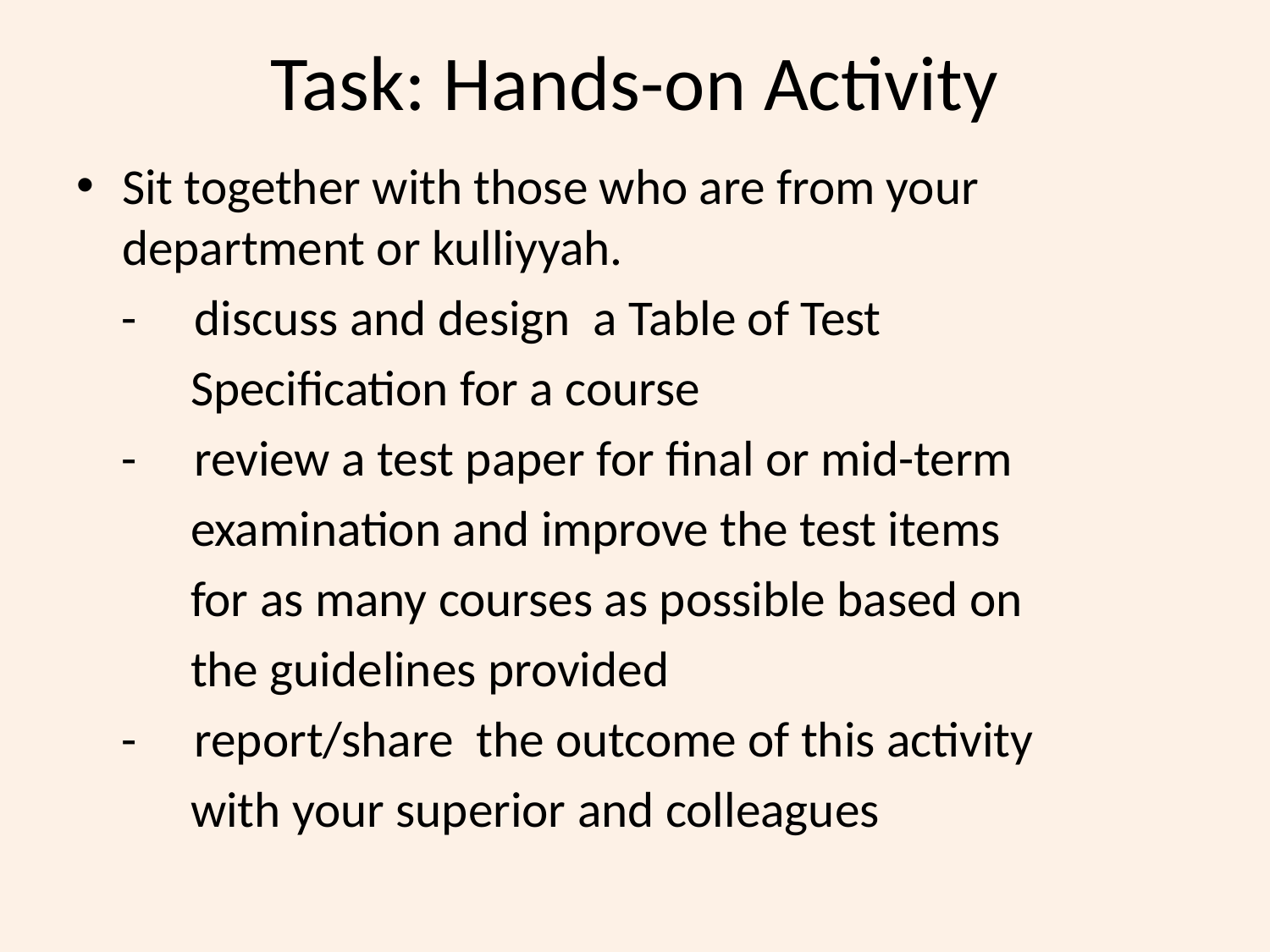

# Task: Hands-on Activity
Sit together with those who are from your department or kulliyyah.
    -     discuss and design  a Table of Test
          Specification for a course
    -     review a test paper for final or mid-term
          examination and improve the test items
          for as many courses as possible based on
          the guidelines provided
    -     report/share  the outcome of this activity
          with your superior and colleagues